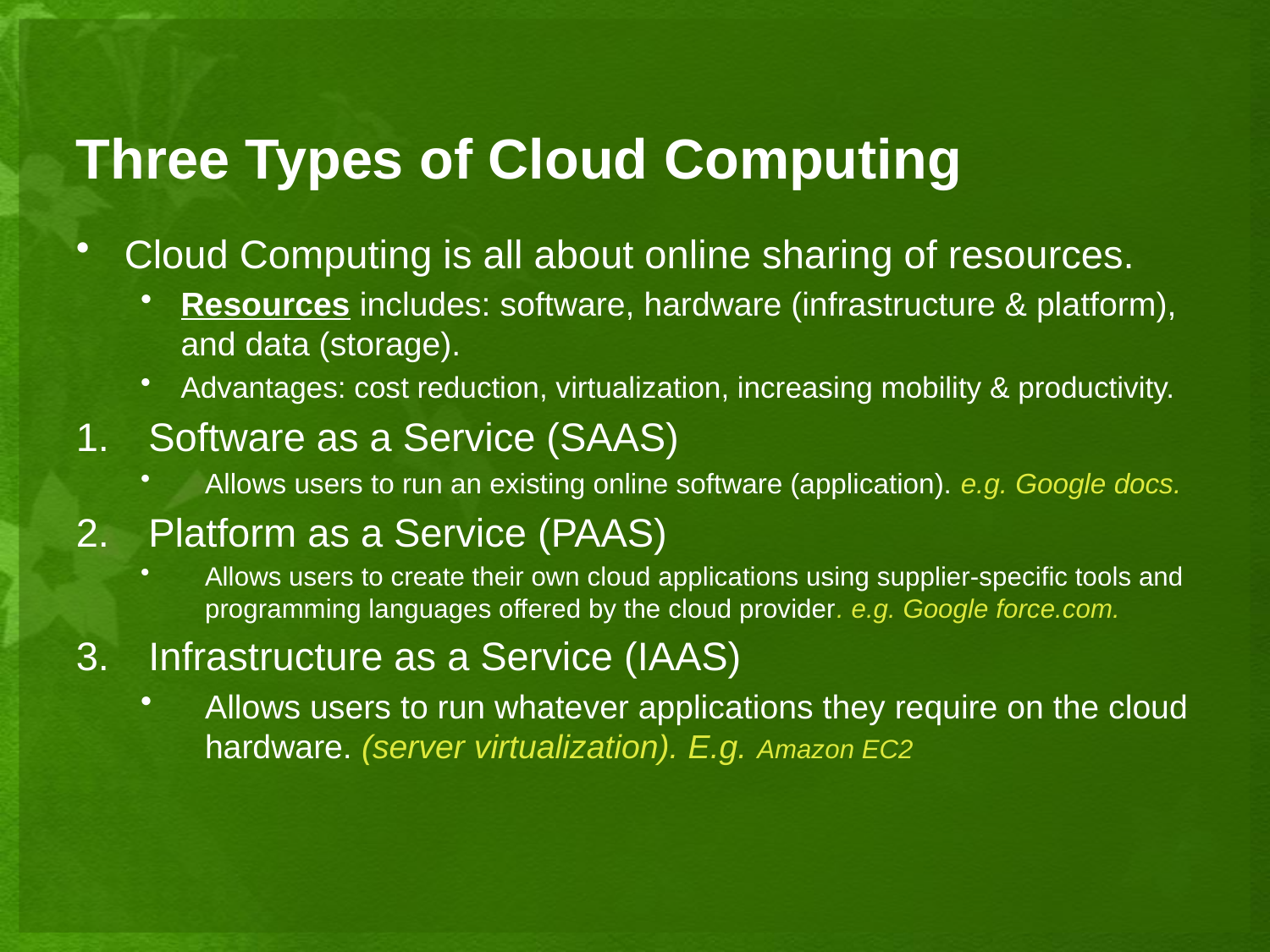

# Three Types of Cloud Computing
Cloud Computing is all about online sharing of resources.
Resources includes: software, hardware (infrastructure & platform), and data (storage).
Advantages: cost reduction, virtualization, increasing mobility & productivity.
Software as a Service (SAAS)
Allows users to run an existing online software (application). e.g. Google docs.
Platform as a Service (PAAS)
Allows users to create their own cloud applications using supplier-specific tools and programming languages offered by the cloud provider. e.g. Google force.com.
Infrastructure as a Service (IAAS)
Allows users to run whatever applications they require on the cloud hardware. (server virtualization). E.g. Amazon EC2